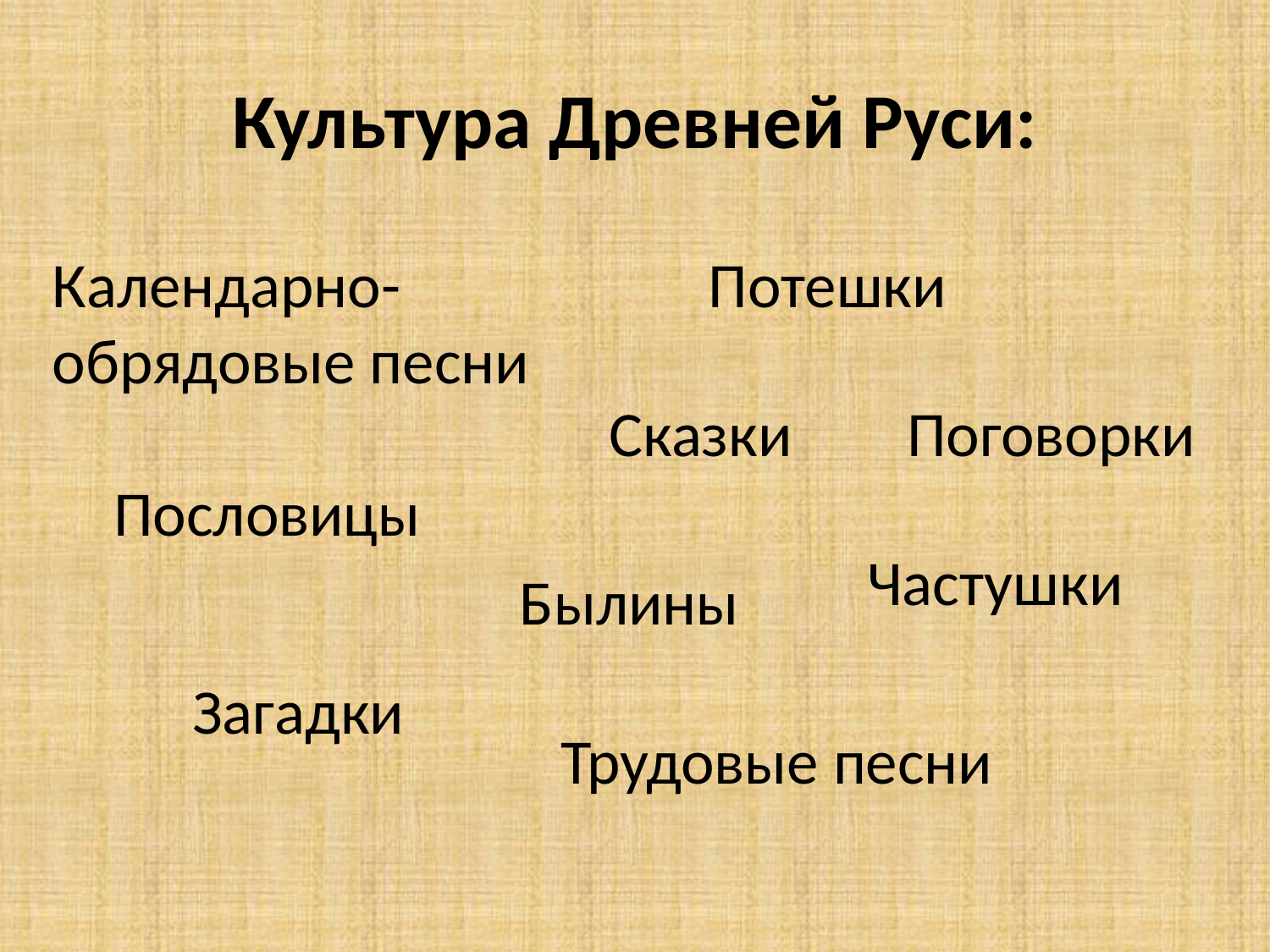

# Культура Древней Руси:
Календарно-обрядовые песни
Потешки
Сказки
Поговорки
Пословицы
Частушки
Былины
Загадки
Трудовые песни